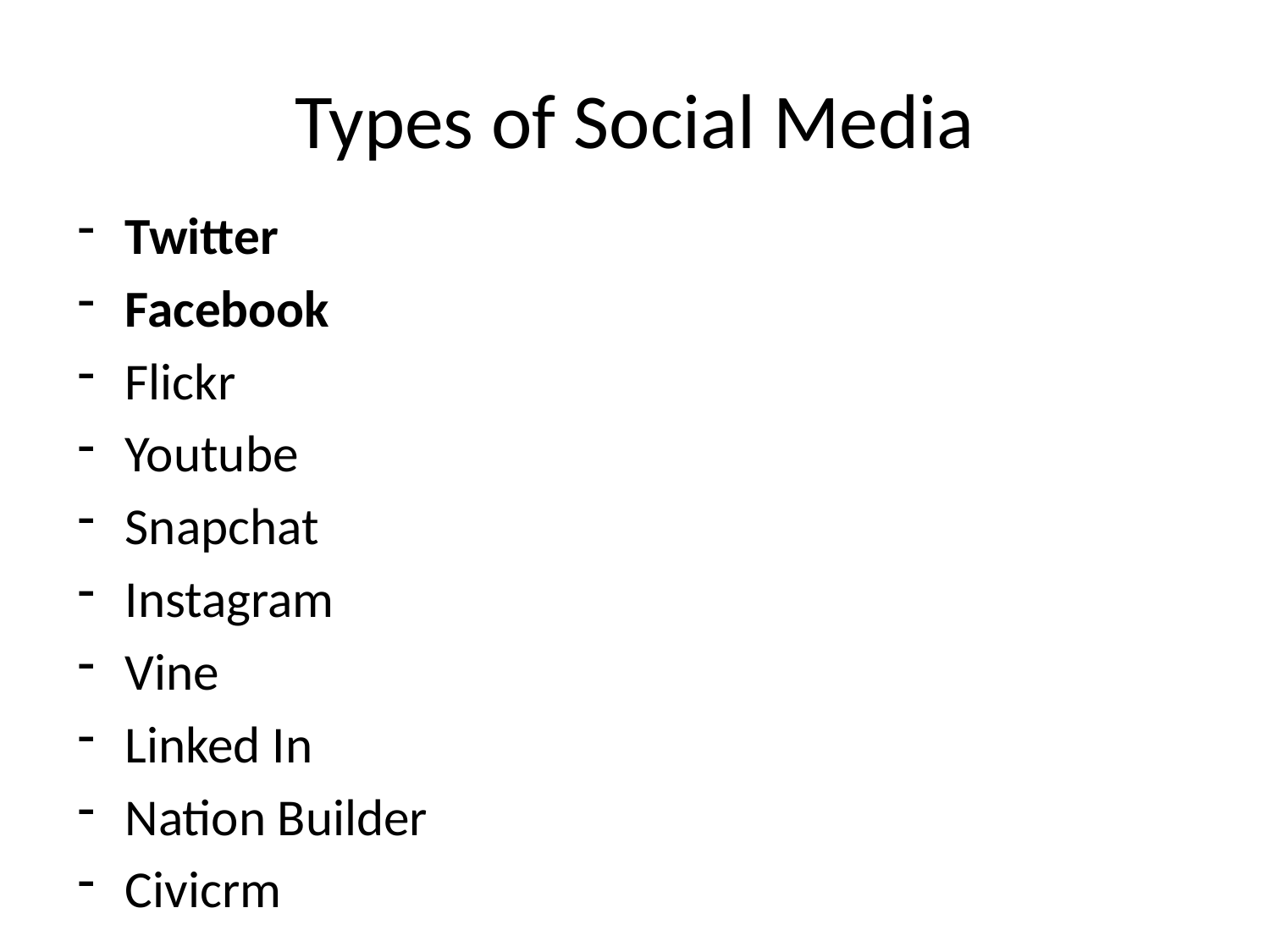

# Types of Social Media
Twitter
Facebook
Flickr
Youtube
Snapchat
Instagram
Vine
Linked In
Nation Builder
Civicrm